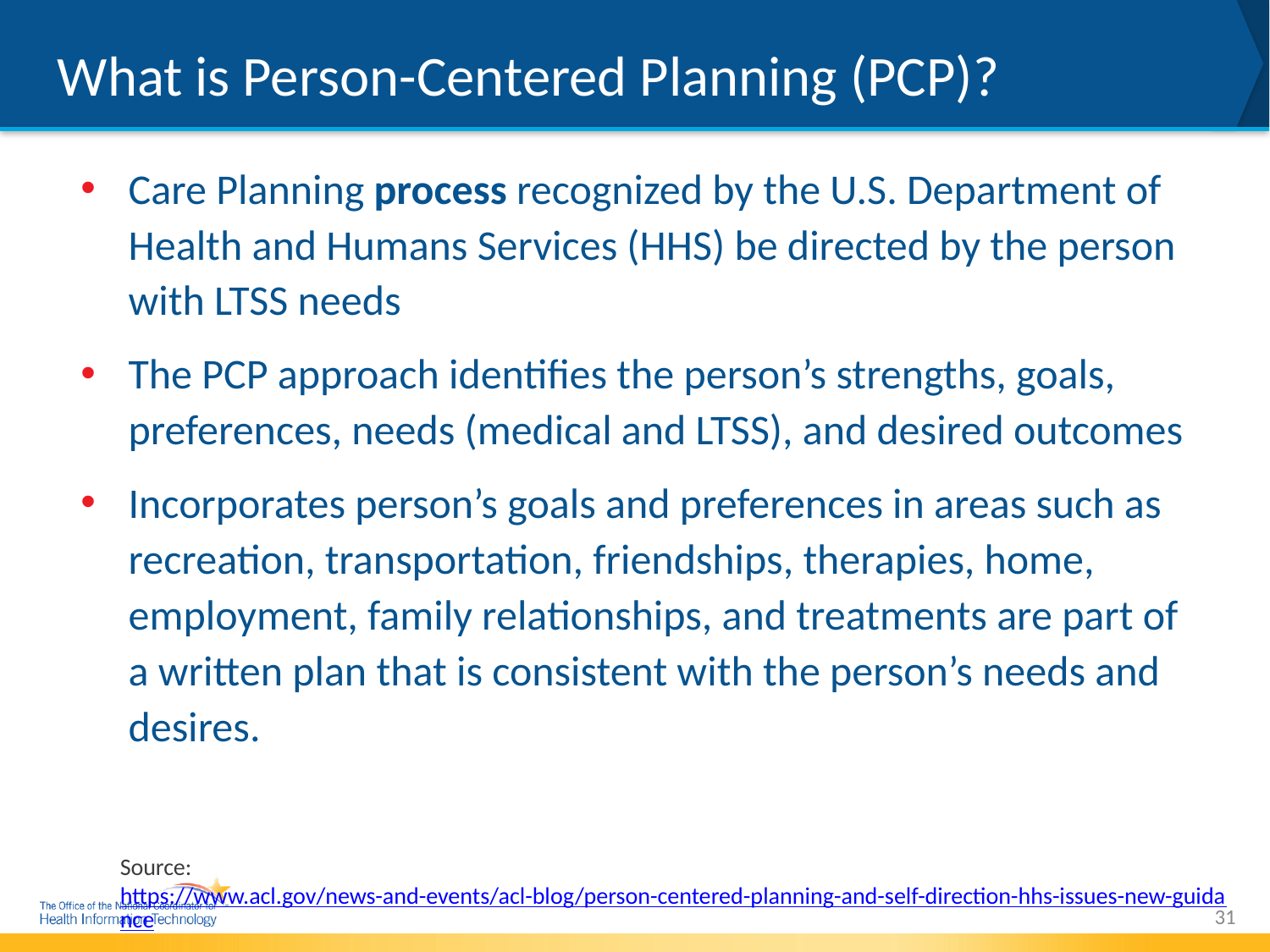

# What is Person-Centered Planning (PCP)?
Care Planning process recognized by the U.S. Department of Health and Humans Services (HHS) be directed by the person with LTSS needs
The PCP approach identifies the person’s strengths, goals, preferences, needs (medical and LTSS), and desired outcomes
Incorporates person’s goals and preferences in areas such as recreation, transportation, friendships, therapies, home, employment, family relationships, and treatments are part of a written plan that is consistent with the person’s needs and desires.
Source: https://www.acl.gov/news-and-events/acl-blog/person-centered-planning-and-self-direction-hhs-issues-new-guidance
31